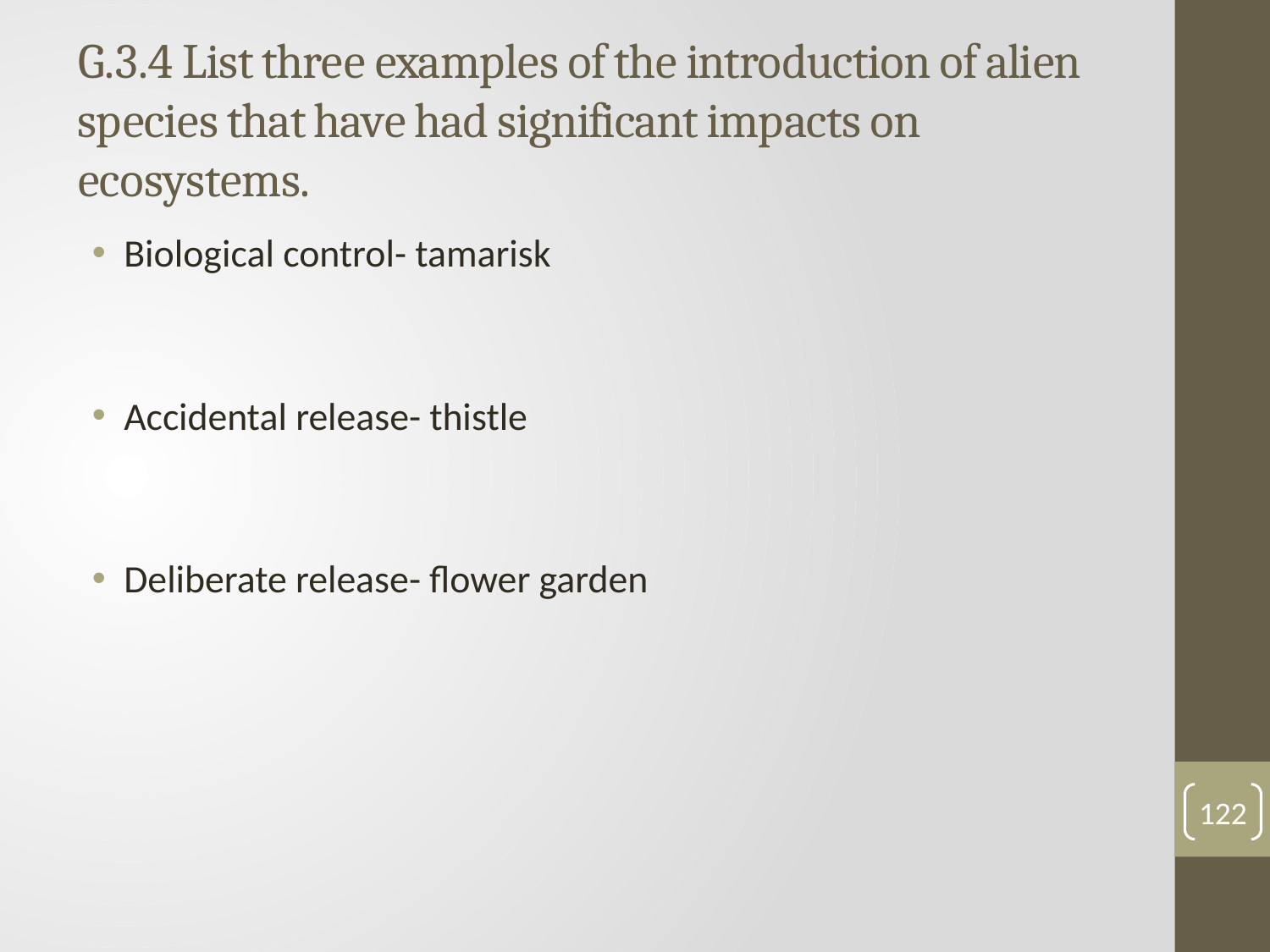

# G.3.4 List three examples of the introduction of alien species that have had significant impacts on ecosystems.
Biological control- tamarisk

Accidental release- thistle

Deliberate release- flower garden
122